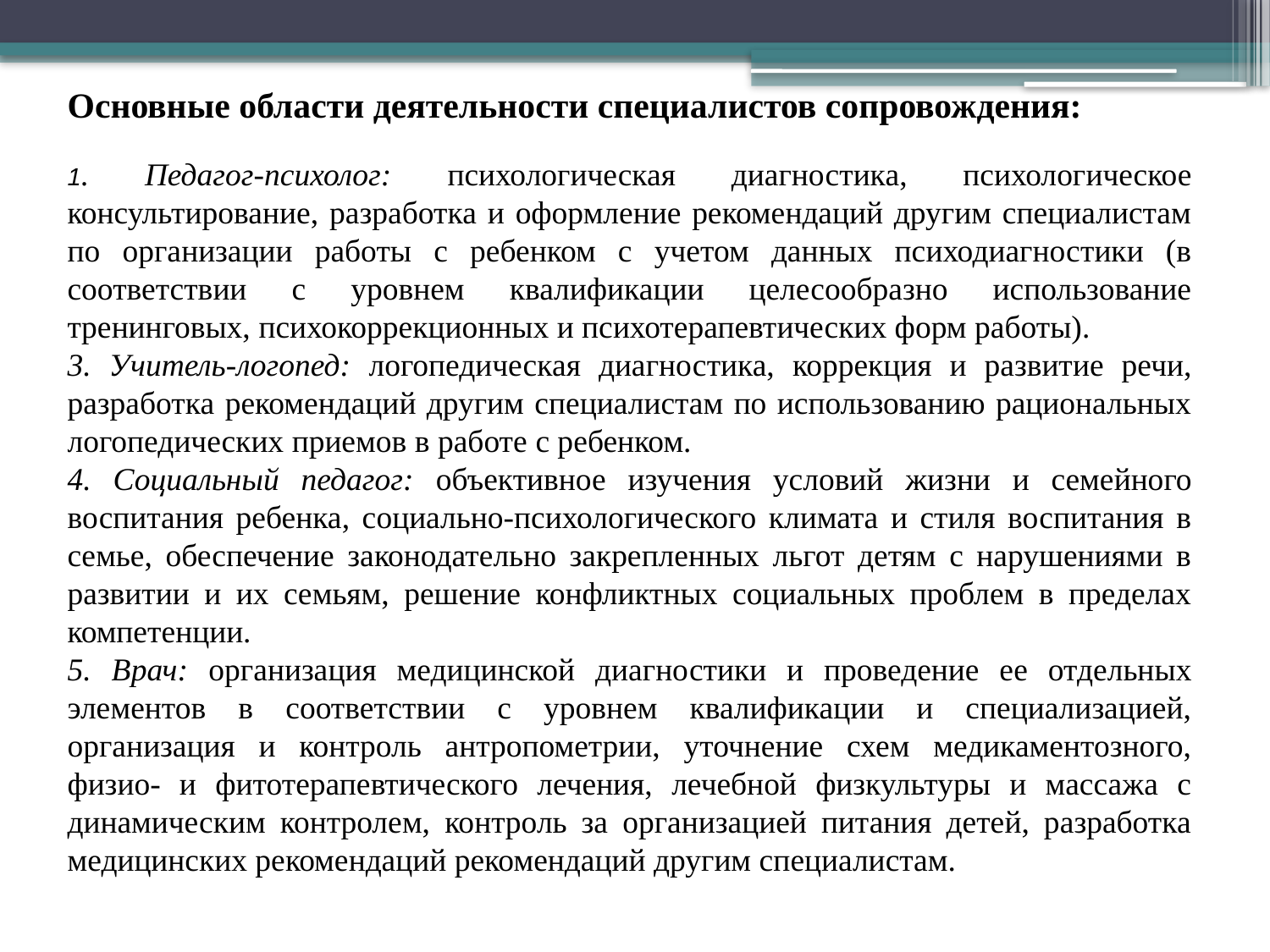

Основные области деятельности специалистов сопровождения:

1. Педагог-психолог: психологическая диагностика, психологическое консультирование, разработка и оформление рекомендаций другим специалистам по организации работы с ребенком с учетом данных психодиагностики (в соответствии с уровнем квалификации целесообразно использование тренинговых, психокоррекционных и психотерапевтических форм работы).
3. Учитель-логопед: логопедическая диагностика, коррекция и развитие речи, разработка рекомендаций другим специалистам по использованию рациональных логопедических приемов в работе с ребенком.
4. Социальный педагог: объективное изучения условий жизни и семейного воспитания ребенка, социально-психологического климата и стиля воспитания в семье, обеспечение законодательно закрепленных льгот детям с нарушениями в развитии и их семьям, решение конфликтных социальных проблем в пределах компетенции.
5. Врач: организация медицинской диагностики и проведение ее отдельных элементов в соответствии с уровнем квалификации и специализацией, организация и контроль антропометрии, уточнение схем медикаментозного, физио- и фитотерапевтического лечения, лечебной физкультуры и массажа с динамическим контролем, контроль за организацией питания детей, разработка медицинских рекомендаций рекомендаций другим специалистам.